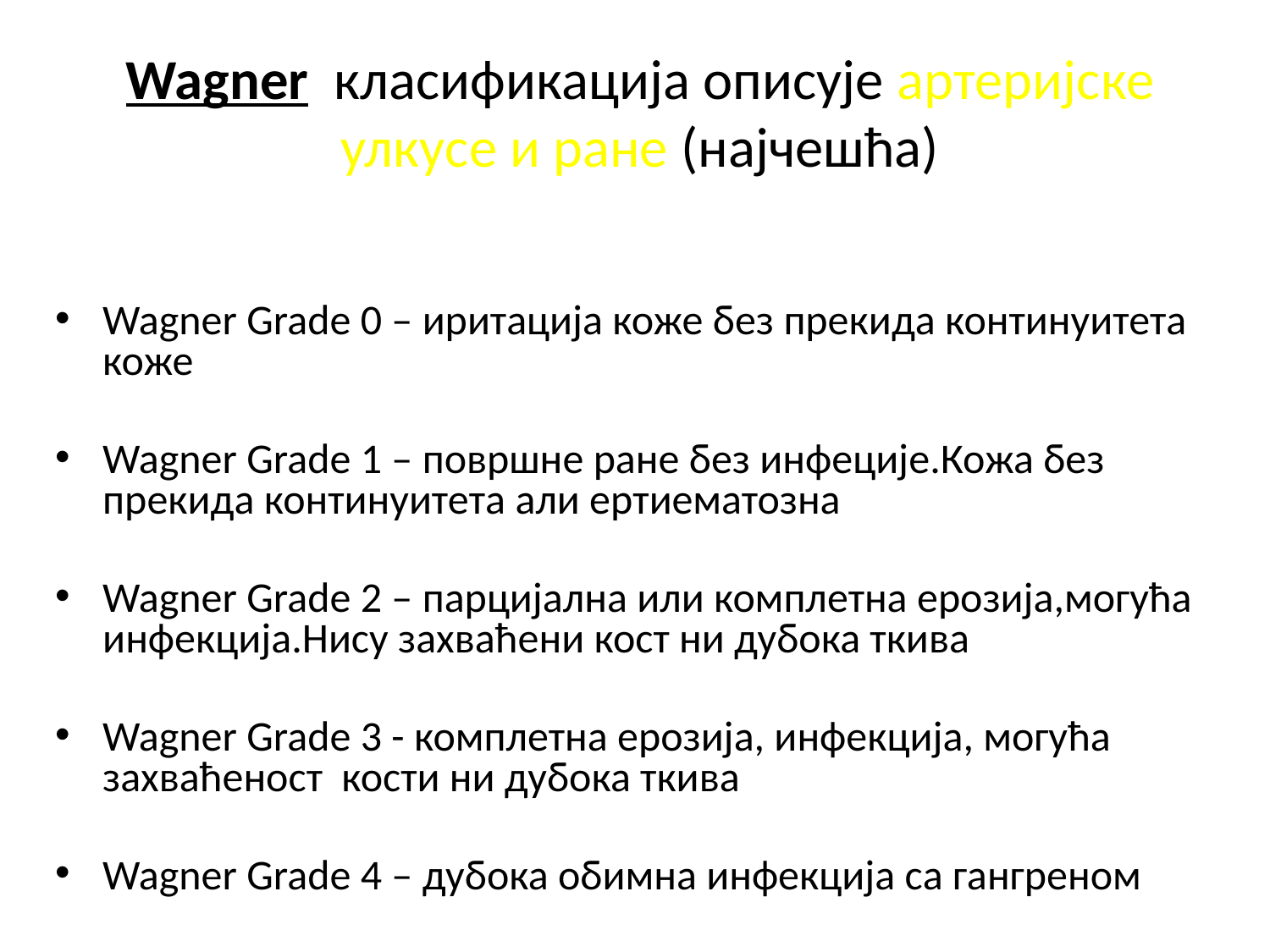

# Wagner  класификација описује артеријске улкусе и ране (најчешћа)
Wagner Grade 0 – иритација коже без прекида континуитета коже

Wagner Grade 1 – површне ране без инфеције.Кожа без прекида континуитета али ертиематозна

Wagner Grade 2 – парцијална или комплетна ерозија,могућа инфекција.Нису захваћени кост ни дубока ткива

Wagner Grade 3 - комплетна ерозија, инфекција, могућа захваћеност  кости ни дубока ткива

Wagner Grade 4 – дубока обимна инфекција са гангреном